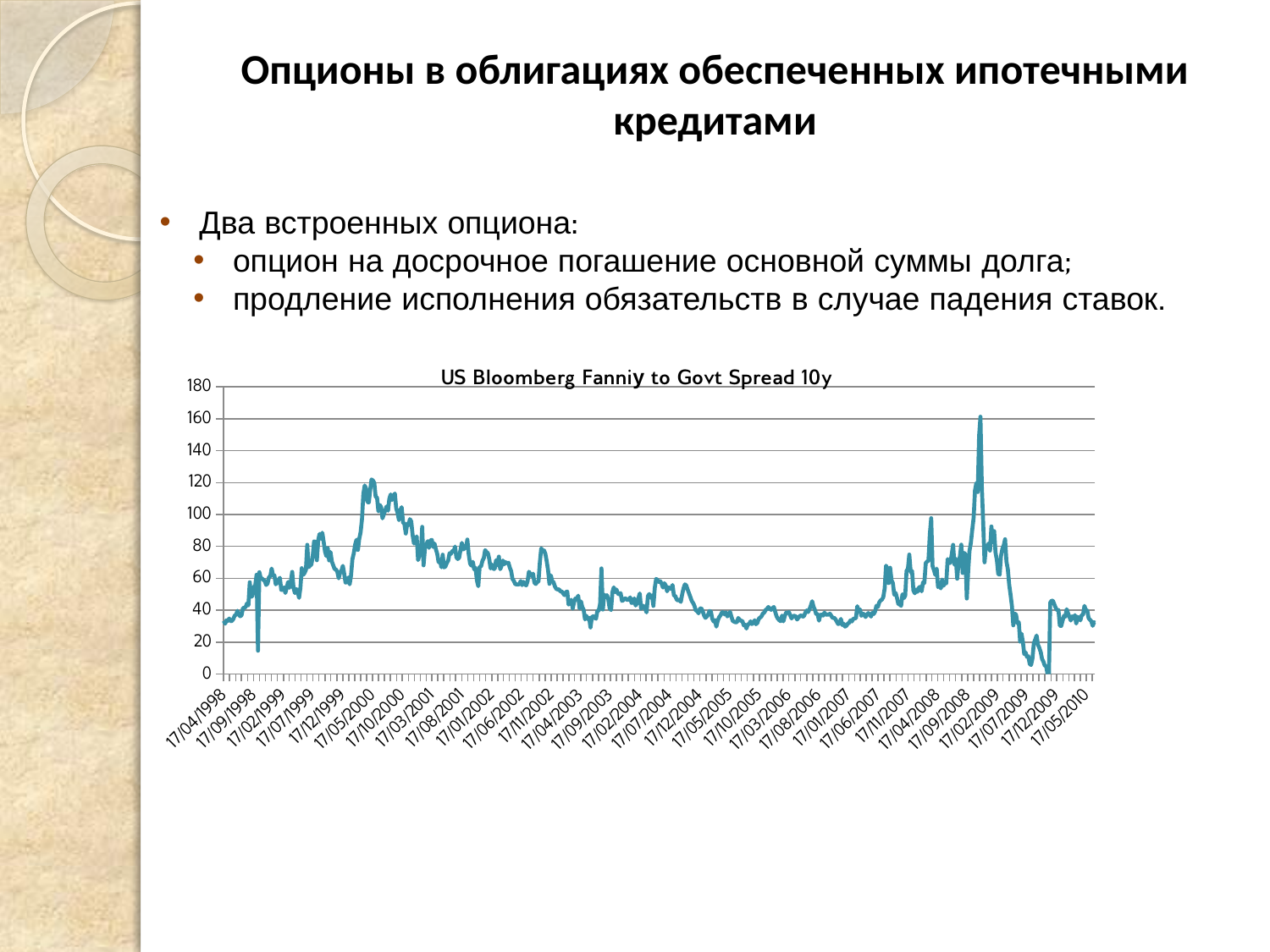

Опционы в облигациях обеспеченных ипотечными кредитами
 Два встроенных опциона:
 опцион на досрочное погашение основной суммы долга;
 продление исполнения обязательств в случае падения ставок.

### Chart: US Bloomberg Fanniу to Govt Spread 10y

| Category | Mid Line |
|---|---|
| 40359 | 32.1 |
| 40354 | 32.4 |
| 40347 | 30.2 |
| 40340 | 33.1 |
| 40333 | 34.0 |
| 40326 | 35.0 |
| 40319 | 40.0 |
| 40312 | 40.0 |
| 40305 | 42.7 |
| 40298 | 37.2 |
| 40291 | 37.0 |
| 40284 | 33.6 |
| 40277 | 34.800000000000004 |
| 40270 | 35.9 |
| 40263 | 31.6 |
| 40256 | 36.9 |
| 40249 | 34.9 |
| 40242 | 36.1 |
| 40235 | 33.5 |
| 40228 | 35.800000000000004 |
| 40221 | 38.1 |
| 40214 | 40.6 |
| 40207 | 35.9 |
| 40200 | 36.5 |
| 40193 | 33.4 |
| 40186 | 30.1 |
| 40179 | 30.3 |
| 40172 | 40.1 |
| 40165 | 40.0 |
| 40158 | 41.4 |
| 40151 | 43.6 |
| 40144 | 45.8 |
| 40137 | 46.0 |
| 40130 | 44.7 |
| 40123 | -2.8 |
| 40116 | 0.0 |
| 40109 | 5.0 |
| 40102 | 5.2 |
| 40095 | 7.8 |
| 40088 | 9.4 |
| 40081 | 13.8 |
| 40074 | 16.4 |
| 40067 | 18.4 |
| 40060 | 24.1 |
| 40053 | 21.5 |
| 40046 | 19.3 |
| 40039 | 9.700000000000001 |
| 40032 | 5.7 |
| 40025 | 6.2 |
| 40018 | 11.1 |
| 40011 | 10.7 |
| 40004 | 13.4 |
| 39997 | 12.5 |
| 39990 | 20.0 |
| 39983 | 25.3 |
| 39976 | 20.3 |
| 39969 | 32.4 |
| 39962 | 31.9 |
| 39955 | 37.2 |
| 39948 | 37.9 |
| 39941 | 30.5 |
| 39934 | 42.4 |
| 39927 | 49.5 |
| 39920 | 56.0 |
| 39913 | 65.6 |
| 39906 | 70.5 |
| 39899 | 84.5 |
| 39892 | 80.7 |
| 39885 | 78.4 |
| 39878 | 74.0 |
| 39871 | 62.2 |
| 39864 | 62.7 |
| 39857 | 71.3 |
| 39850 | 76.3 |
| 39843 | 89.6 |
| 39836 | 82.8 |
| 39829 | 92.5 |
| 39822 | 77.4 |
| 39815 | 82.0 |
| 39808 | 78.7 |
| 39801 | 80.6 |
| 39794 | 70.0 |
| 39787 | 94.5 |
| 39780 | 117.2 |
| 39773 | 161.3 |
| 39766 | 149.2 |
| 39759 | 114.1 |
| 39752 | 119.8 |
| 39745 | 115.1 |
| 39738 | 98.0 |
| 39731 | 90.4 |
| 39724 | 82.4 |
| 39717 | 77.2 |
| 39710 | 64.0 |
| 39703 | 47.3 |
| 39696 | 75.1 |
| 39689 | 76.0 |
| 39682 | 63.3 |
| 39675 | 81.1 |
| 39668 | 73.8 |
| 39661 | 69.4 |
| 39654 | 59.7 |
| 39647 | 72.3 |
| 39640 | 68.5 |
| 39633 | 81.0 |
| 39626 | 75.0 |
| 39619 | 69.7 |
| 39612 | 69.5 |
| 39605 | 72.1 |
| 39598 | 56.8 |
| 39591 | 57.0 |
| 39584 | 55.3 |
| 39577 | 59.2 |
| 39570 | 53.7 |
| 39563 | 55.3 |
| 39556 | 54.5 |
| 39549 | 66.0 |
| 39542 | 62.1 |
| 39535 | 65.2 |
| 39528 | 67.7 |
| 39521 | 97.7 |
| 39514 | 87.8 |
| 39507 | 71.0 |
| 39500 | 70.5 |
| 39493 | 69.5 |
| 39486 | 57.0 |
| 39479 | 57.4 |
| 39472 | 51.8 |
| 39465 | 54.7 |
| 39458 | 54.1 |
| 39451 | 51.5 |
| 39444 | 52.9 |
| 39437 | 50.6 |
| 39430 | 52.4 |
| 39423 | 64.6 |
| 39416 | 63.8 |
| 39409 | 74.9 |
| 39402 | 66.1 |
| 39395 | 64.6 |
| 39388 | 49.0 |
| 39381 | 47.5 |
| 39374 | 50.0 |
| 39367 | 42.7 |
| 39360 | 43.7 |
| 39353 | 43.8 |
| 39346 | 47.7 |
| 39339 | 50.8 |
| 39332 | 49.7 |
| 39325 | 56.9 |
| 39318 | 58.9 |
| 39311 | 66.6 |
| 39304 | 57.0 |
| 39297 | 65.9 |
| 39290 | 67.9 |
| 39283 | 53.7 |
| 39276 | 48.2 |
| 39269 | 46.6 |
| 39262 | 46.1 |
| 39255 | 44.8 |
| 39248 | 42.0 |
| 39241 | 42.8 |
| 39234 | 39.2 |
| 39227 | 37.6 |
| 39220 | 38.300000000000004 |
| 39213 | 36.0 |
| 39206 | 37.4 |
| 39199 | 38.2 |
| 39192 | 37.1 |
| 39185 | 35.7 |
| 39178 | 37.6 |
| 39171 | 37.6 |
| 39164 | 36.5 |
| 39157 | 40.4 |
| 39150 | 39.2 |
| 39143 | 42.5 |
| 39136 | 35.0 |
| 39129 | 34.800000000000004 |
| 39122 | 34.5 |
| 39115 | 32.9 |
| 39108 | 33.6 |
| 39101 | 32.1 |
| 39094 | 31.5 |
| 39087 | 30.2 |
| 39080 | 29.7 |
| 39073 | 31.5 |
| 39066 | 30.7 |
| 39059 | 34.5 |
| 39052 | 31.8 |
| 39045 | 31.3 |
| 39038 | 32.800000000000004 |
| 39031 | 34.4 |
| 39024 | 35.300000000000004 |
| 39017 | 35.1 |
| 39010 | 36.4 |
| 39003 | 37.800000000000004 |
| 38996 | 37.2 |
| 38989 | 37.300000000000004 |
| 38982 | 37.1 |
| 38975 | 38.5 |
| 38968 | 36.6 |
| 38961 | 37.2 |
| 38954 | 37.0 |
| 38947 | 33.4 |
| 38940 | 37.5 |
| 38933 | 37.4 |
| 38926 | 40.2 |
| 38919 | 42.2 |
| 38912 | 45.6 |
| 38905 | 42.8 |
| 38898 | 40.5 |
| 38891 | 38.800000000000004 |
| 38884 | 39.800000000000004 |
| 38877 | 38.4 |
| 38870 | 36.2 |
| 38863 | 36.0 |
| 38856 | 36.800000000000004 |
| 38849 | 36.300000000000004 |
| 38842 | 35.4 |
| 38835 | 34.1 |
| 38828 | 36.1 |
| 38821 | 36.5 |
| 38814 | 36.300000000000004 |
| 38807 | 34.800000000000004 |
| 38800 | 36.7 |
| 38793 | 38.800000000000004 |
| 38786 | 38.2 |
| 38779 | 38.5 |
| 38772 | 36.4 |
| 38765 | 33.0 |
| 38758 | 36.6 |
| 38751 | 33.1 |
| 38744 | 33.7 |
| 38737 | 34.6 |
| 38730 | 36.2 |
| 38723 | 39.0 |
| 38716 | 42.0 |
| 38709 | 41.2 |
| 38702 | 40.2 |
| 38695 | 41.0 |
| 38688 | 42.0 |
| 38681 | 40.7 |
| 38674 | 40.1 |
| 38667 | 38.5 |
| 38660 | 37.9 |
| 38653 | 36.1 |
| 38646 | 35.4 |
| 38639 | 34.6 |
| 38632 | 32.0 |
| 38625 | 31.2 |
| 38618 | 33.7 |
| 38611 | 32.0 |
| 38604 | 31.3 |
| 38597 | 33.0 |
| 38590 | 31.3 |
| 38583 | 31.2 |
| 38576 | 28.5 |
| 38569 | 30.8 |
| 38562 | 30.5 |
| 38555 | 33.300000000000004 |
| 38548 | 33.300000000000004 |
| 38541 | 34.0 |
| 38534 | 35.1 |
| 38527 | 32.4 |
| 38520 | 32.4 |
| 38513 | 32.800000000000004 |
| 38506 | 33.2 |
| 38499 | 36.0 |
| 38492 | 38.9 |
| 38485 | 37.1 |
| 38478 | 36.1 |
| 38471 | 38.6 |
| 38464 | 37.4 |
| 38457 | 38.800000000000004 |
| 38450 | 38.5 |
| 38443 | 36.7 |
| 38436 | 35.6 |
| 38429 | 33.4 |
| 38422 | 29.7 |
| 38415 | 33.800000000000004 |
| 38408 | 32.9 |
| 38401 | 34.6 |
| 38394 | 39.1 |
| 38387 | 39.5 |
| 38380 | 37.2 |
| 38373 | 36.0 |
| 38366 | 35.2 |
| 38359 | 36.7 |
| 38352 | 39.4 |
| 38345 | 41.2 |
| 38338 | 41.0 |
| 38331 | 38.0 |
| 38324 | 39.6 |
| 38317 | 39.7 |
| 38310 | 42.7 |
| 38303 | 44.5 |
| 38296 | 45.8 |
| 38289 | 48.3 |
| 38282 | 50.6 |
| 38275 | 53.0 |
| 38268 | 55.5 |
| 38261 | 56.2 |
| 38254 | 53.6 |
| 38247 | 49.9 |
| 38240 | 45.2 |
| 38233 | 46.6 |
| 38226 | 46.1 |
| 38219 | 46.6 |
| 38212 | 48.9 |
| 38205 | 49.1 |
| 38198 | 55.8 |
| 38191 | 53.3 |
| 38184 | 53.7 |
| 38177 | 54.3 |
| 38170 | 51.8 |
| 38163 | 55.5 |
| 38156 | 56.9 |
| 38149 | 54.2 |
| 38142 | 56.6 |
| 38135 | 58.2 |
| 38128 | 57.7 |
| 38121 | 58.9 |
| 38114 | 59.6 |
| 38107 | 54.1 |
| 38100 | 42.7 |
| 38093 | 49.3 |
| 38086 | 48.0 |
| 38079 | 50.1 |
| 38072 | 48.9 |
| 38065 | 38.6 |
| 38058 | 41.0 |
| 38051 | 42.6 |
| 38044 | 42.7 |
| 38037 | 40.9 |
| 38030 | 50.5 |
| 38023 | 47.4 |
| 38016 | 44.4 |
| 38009 | 42.9 |
| 38002 | 47.4 |
| 37995 | 44.8 |
| 37988 | 44.5 |
| 37981 | 48.0 |
| 37974 | 46.8 |
| 37967 | 46.3 |
| 37960 | 47.1 |
| 37953 | 47.5 |
| 37946 | 46.3 |
| 37939 | 45.8 |
| 37932 | 50.7 |
| 37925 | 49.9 |
| 37918 | 50.4 |
| 37911 | 52.9 |
| 37904 | 51.4 |
| 37897 | 54.3 |
| 37890 | 51.2 |
| 37883 | 40.1 |
| 37876 | 41.2 |
| 37869 | 46.8 |
| 37862 | 49.4 |
| 37855 | 48.1 |
| 37848 | 49.8 |
| 37841 | 40.4 |
| 37834 | 66.2 |
| 37827 | 43.7 |
| 37820 | 39.7 |
| 37813 | 39.5 |
| 37806 | 34.6 |
| 37799 | 35.300000000000004 |
| 37792 | 36.2 |
| 37785 | 35.6 |
| 37778 | 29.2 |
| 37771 | 35.2 |
| 37764 | 34.4 |
| 37757 | 36.5 |
| 37750 | 34.2 |
| 37743 | 40.2 |
| 37736 | 42.0 |
| 37729 | 45.5 |
| 37722 | 41.1 |
| 37715 | 49.1 |
| 37708 | 46.7 |
| 37701 | 47.4 |
| 37694 | 45.1 |
| 37687 | 41.0 |
| 37680 | 46.5 |
| 37673 | 44.7 |
| 37666 | 43.5 |
| 37659 | 51.7 |
| 37652 | 51.3 |
| 37645 | 49.4 |
| 37638 | 50.5 |
| 37631 | 51.7 |
| 37624 | 51.8 |
| 37617 | 53.0 |
| 37610 | 53.0 |
| 37603 | 53.3 |
| 37596 | 54.8 |
| 37589 | 57.5 |
| 37582 | 58.3 |
| 37575 | 61.8 |
| 37568 | 56.5 |
| 37561 | 64.9 |
| 37554 | 70.7 |
| 37547 | 75.4 |
| 37540 | 77.5 |
| 37533 | 77.2 |
| 37526 | 78.8 |
| 37519 | 70.3 |
| 37512 | 58.0 |
| 37505 | 57.6 |
| 37498 | 56.4 |
| 37491 | 57.3 |
| 37484 | 62.9 |
| 37477 | 61.4 |
| 37470 | 62.7 |
| 37463 | 64.1 |
| 37456 | 58.1 |
| 37449 | 55.5 |
| 37442 | 56.2 |
| 37435 | 57.8 |
| 37428 | 55.7 |
| 37421 | 58.3 |
| 37414 | 56.3 |
| 37407 | 56.1 |
| 37400 | 56.2 |
| 37393 | 56.3 |
| 37386 | 58.3 |
| 37379 | 59.5 |
| 37372 | 64.5 |
| 37365 | 66.7 |
| 37358 | 69.8 |
| 37351 | 69.3 |
| 37344 | 70.1 |
| 37337 | 68.8 |
| 37330 | 71.1 |
| 37323 | 67.8 |
| 37316 | 65.7 |
| 37309 | 73.6 |
| 37302 | 68.2 |
| 37295 | 71.4 |
| 37288 | 65.9 |
| 37281 | 65.8 |
| 37274 | 68.6 |
| 37267 | 66.2 |
| 37260 | 72.1 |
| 37253 | 75.8 |
| 37246 | 76.5 |
| 37239 | 77.7 |
| 37232 | 72.6 |
| 37225 | 70.9 |
| 37218 | 67.4 |
| 37211 | 67.3 |
| 37204 | 55.0 |
| 37197 | 58.5 |
| 37190 | 66.5 |
| 37183 | 65.5 |
| 37176 | 70.3 |
| 37169 | 67.9 |
| 37162 | 69.2 |
| 37155 | 75.2 |
| 37148 | 84.3 |
| 37141 | 79.2 |
| 37134 | 78.8 |
| 37127 | 78.1 |
| 37120 | 82.2 |
| 37113 | 77.8 |
| 37106 | 72.9 |
| 37099 | 72.1 |
| 37092 | 73.2 |
| 37085 | 79.9 |
| 37078 | 76.8 |
| 37071 | 77.1 |
| 37064 | 75.4 |
| 37057 | 75.7 |
| 37050 | 71.1 |
| 37043 | 69.6 |
| 37036 | 67.4 |
| 37029 | 66.8 |
| 37022 | 74.8 |
| 37015 | 66.9 |
| 37008 | 71.4 |
| 37001 | 70.1 |
| 36994 | 75.3 |
| 36987 | 78.2 |
| 36980 | 81.8 |
| 36973 | 79.7 |
| 36966 | 84.1 |
| 36959 | 83.7 |
| 36952 | 79.1 |
| 36945 | 83.3 |
| 36938 | 80.8 |
| 36931 | 78.8 |
| 36924 | 68.1 |
| 36917 | 92.3 |
| 36910 | 75.2 |
| 36903 | 74.6 |
| 36896 | 71.4 |
| 36889 | 86.3 |
| 36882 | 84.3 |
| 36875 | 81.8 |
| 36868 | 87.3 |
| 36861 | 95.6 |
| 36854 | 97.1 |
| 36847 | 93.3 |
| 36840 | 94.2 |
| 36833 | 88.1 |
| 36826 | 94.1 |
| 36819 | 95.0 |
| 36812 | 104.6 |
| 36805 | 102.7 |
| 36798 | 96.5 |
| 36791 | 101.1 |
| 36784 | 103.9 |
| 36777 | 113.2 |
| 36770 | 111.3 |
| 36763 | 109.1 |
| 36756 | 112.6 |
| 36749 | 109.9 |
| 36742 | 102.4 |
| 36735 | 105.1 |
| 36728 | 102.6 |
| 36721 | 100.3 |
| 36714 | 97.6 |
| 36707 | 104.6 |
| 36700 | 106.0 |
| 36693 | 102.0 |
| 36686 | 110.6 |
| 36679 | 111.2 |
| 36672 | 119.8 |
| 36665 | 121.3 |
| 36658 | 122.0 |
| 36651 | 115.5 |
| 36644 | 107.6 |
| 36637 | 107.8 |
| 36630 | 116.3 |
| 36623 | 118.2 |
| 36616 | 112.8 |
| 36609 | 97.3 |
| 36602 | 88.8 |
| 36595 | 84.8 |
| 36588 | 77.8 |
| 36581 | 84.2 |
| 36574 | 81.1 |
| 36567 | 75.6 |
| 36560 | 72.0 |
| 36553 | 61.9 |
| 36546 | 56.2 |
| 36539 | 60.5 |
| 36532 | 57.7 |
| 36525 | 57.3 |
| 36518 | 62.8 |
| 36511 | 67.8 |
| 36504 | 64.8 |
| 36497 | 63.6 |
| 36490 | 60.0 |
| 36483 | 64.0 |
| 36476 | 65.5 |
| 36469 | 65.8 |
| 36462 | 68.1 |
| 36455 | 70.4 |
| 36448 | 76.5 |
| 36441 | 71.2 |
| 36434 | 78.9 |
| 36427 | 73.9 |
| 36420 | 76.7 |
| 36413 | 82.9 |
| 36406 | 88.6 |
| 36399 | 84.8 |
| 36392 | 87.8 |
| 36385 | 83.9 |
| 36378 | 71.3 |
| 36371 | 82.7 |
| 36364 | 83.2 |
| 36357 | 73.8 |
| 36350 | 68.5 |
| 36343 | 68.0 |
| 36336 | 66.9 |
| 36329 | 81.0 |
| 36322 | 65.2 |
| 36315 | 63.3 |
| 36308 | 62.1 |
| 36301 | 66.3 |
| 36294 | 54.0 |
| 36287 | 47.7 |
| 36280 | 51.7 |
| 36273 | 53.3 |
| 36266 | 50.7 |
| 36259 | 53.8 |
| 36252 | 64.0 |
| 36245 | 58.0 |
| 36238 | 54.0 |
| 36231 | 57.7 |
| 36224 | 54.0 |
| 36217 | 50.8 |
| 36210 | 54.3 |
| 36203 | 52.8 |
| 36196 | 52.7 |
| 36189 | 60.3 |
| 36182 | 59.0 |
| 36175 | 57.2 |
| 36168 | 56.2 |
| 36161 | 61.8 |
| 36154 | 61.7 |
| 36147 | 66.1 |
| 36140 | 61.2 |
| 36133 | 60.7 |
| 36126 | 56.7 |
| 36119 | 55.8 |
| 36112 | 58.2 |
| 36105 | 59.0 |
| 36098 | 59.8 |
| 36091 | 60.2 |
| 36084 | 63.8 |
| 36077 | 14.6 |
| 36070 | 62.2 |
| 36063 | 55.7 |
| 36056 | 54.5 |
| 36049 | 49.1 |
| 36042 | 48.3 |
| 36035 | 57.5 |
| 36028 | 43.0 |
| 36021 | 44.3 |
| 36014 | 42.0 |
| 36007 | 41.5 |
| 36000 | 41.3 |
| 35993 | 36.800000000000004 |
| 35986 | 36.2 |
| 35979 | 37.1 |
| 35972 | 39.6 |
| 35965 | 37.2 |
| 35958 | 36.6 |
| 35951 | 34.5 |
| 35944 | 33.300000000000004 |
| 35937 | 33.1 |
| 35930 | 34.800000000000004 |
| 35923 | 33.300000000000004 |
| 35916 | 33.7 |
| 35909 | 31.5 |
| 35902 | 33.300000000000004 |